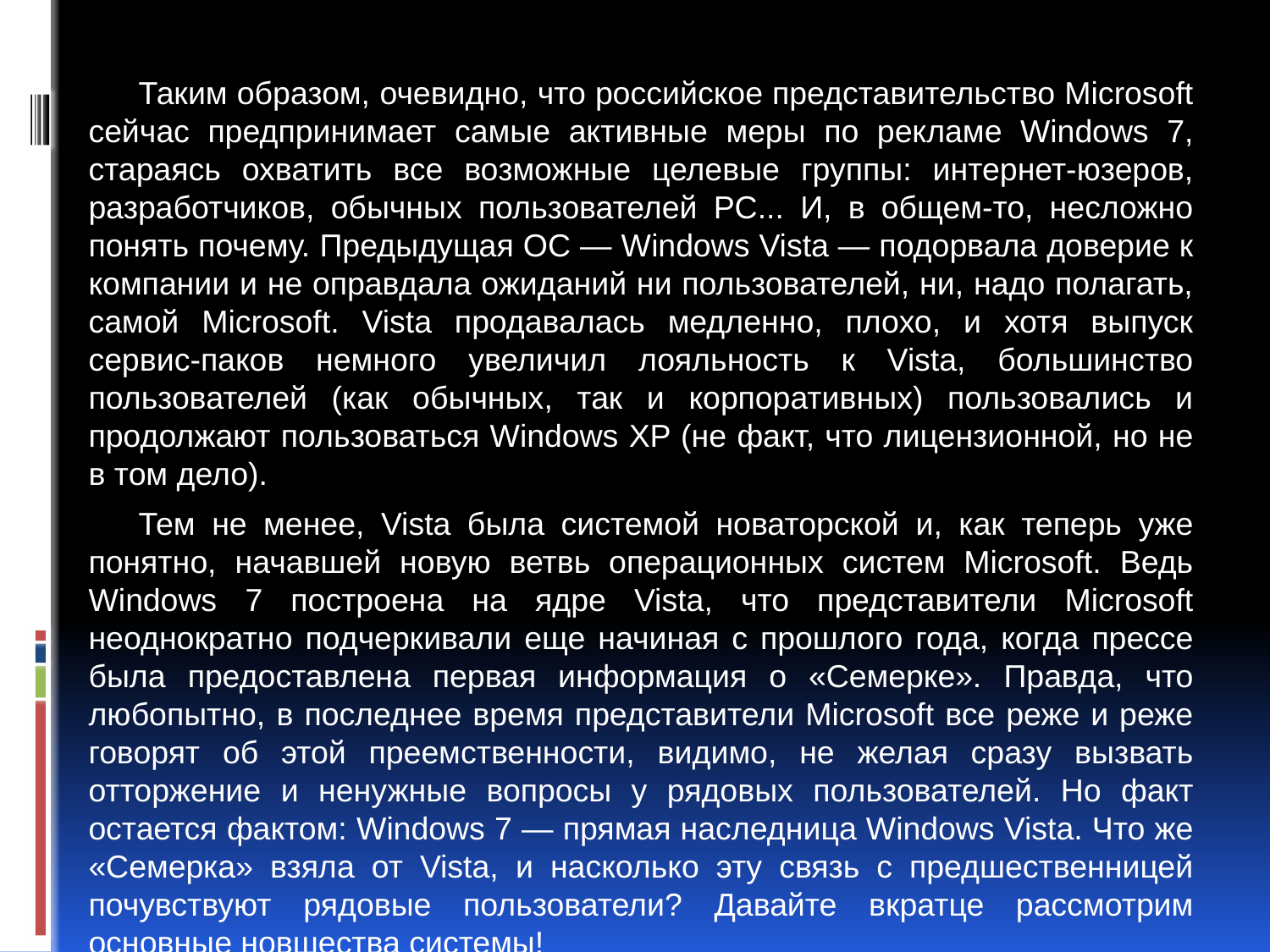

Таким образом, очевидно, что российское представительство Microsoft сейчас предпринимает самые активные меры по рекламе Windows 7, стараясь охватить все возможные целевые группы: интернет-юзеров, разработчиков, обычных пользователей PC... И, в общем-то, несложно понять почему. Предыдущая ОС — Windows Vista — подорвала доверие к компании и не оправдала ожиданий ни пользователей, ни, надо полагать, самой Microsoft. Vista продавалась медленно, плохо, и хотя выпуск сервис-паков немного увеличил лояльность к Vista, большинство пользователей (как обычных, так и корпоративных) пользовались и продолжают пользоваться Windows XP (не факт, что лицензионной, но не в том дело).
Тем не менее, Vista была системой новаторской и, как теперь уже понятно, начавшей новую ветвь операционных систем Microsoft. Ведь Windows 7 построена на ядре Vista, что представители Microsoft неоднократно подчеркивали еще начиная с прошлого года, когда прессе была предоставлена первая информация о «Семерке». Правда, что любопытно, в последнее время представители Microsoft все реже и реже говорят об этой преемственности, видимо, не желая сразу вызвать отторжение и ненужные вопросы у рядовых пользователей. Но факт остается фактом: Windows 7 — прямая наследница Windows Vista. Что же «Семерка» взяла от Vista, и насколько эту связь с предшественницей почувствуют рядовые пользователи? Давайте вкратце рассмотрим основные новшества системы!